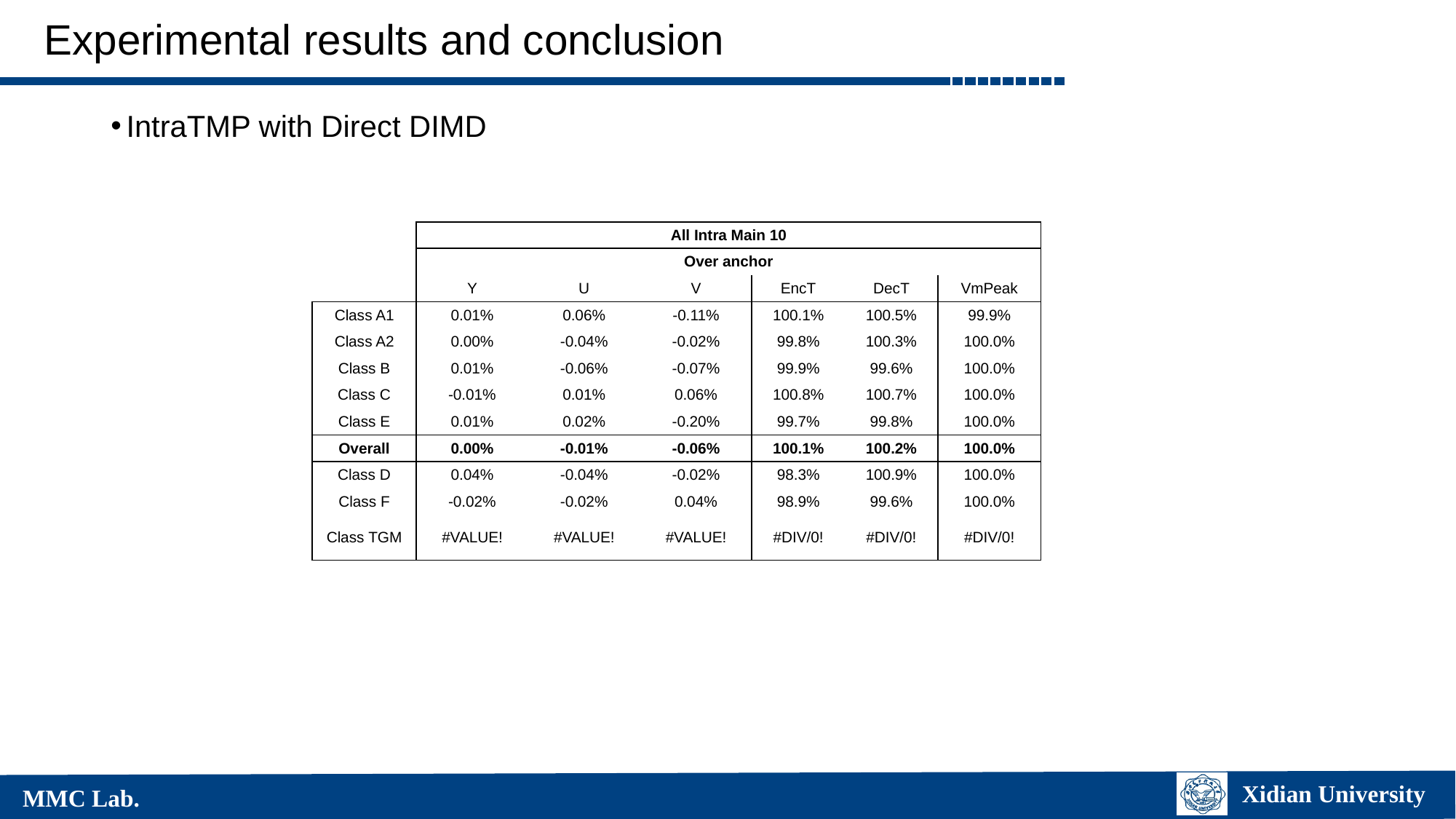

# Experimental results and conclusion
IntraTMP with Direct DIMD

|  | All Intra Main 10 |  |  |  |  |  |
| --- | --- | --- | --- | --- | --- | --- |
|  | Over anchor |  |  |  |  |  |
|  | Y | U | V | EncT | DecT | VmPeak |
| Class A1 | 0.01% | 0.06% | -0.11% | 100.1% | 100.5% | 99.9% |
| Class A2 | 0.00% | -0.04% | -0.02% | 99.8% | 100.3% | 100.0% |
| Class B | 0.01% | -0.06% | -0.07% | 99.9% | 99.6% | 100.0% |
| Class C | -0.01% | 0.01% | 0.06% | 100.8% | 100.7% | 100.0% |
| Class E | 0.01% | 0.02% | -0.20% | 99.7% | 99.8% | 100.0% |
| Overall | 0.00% | -0.01% | -0.06% | 100.1% | 100.2% | 100.0% |
| Class D | 0.04% | -0.04% | -0.02% | 98.3% | 100.9% | 100.0% |
| Class F | -0.02% | -0.02% | 0.04% | 98.9% | 99.6% | 100.0% |
| Class TGM | #VALUE! | #VALUE! | #VALUE! | #DIV/0! | #DIV/0! | #DIV/0! |